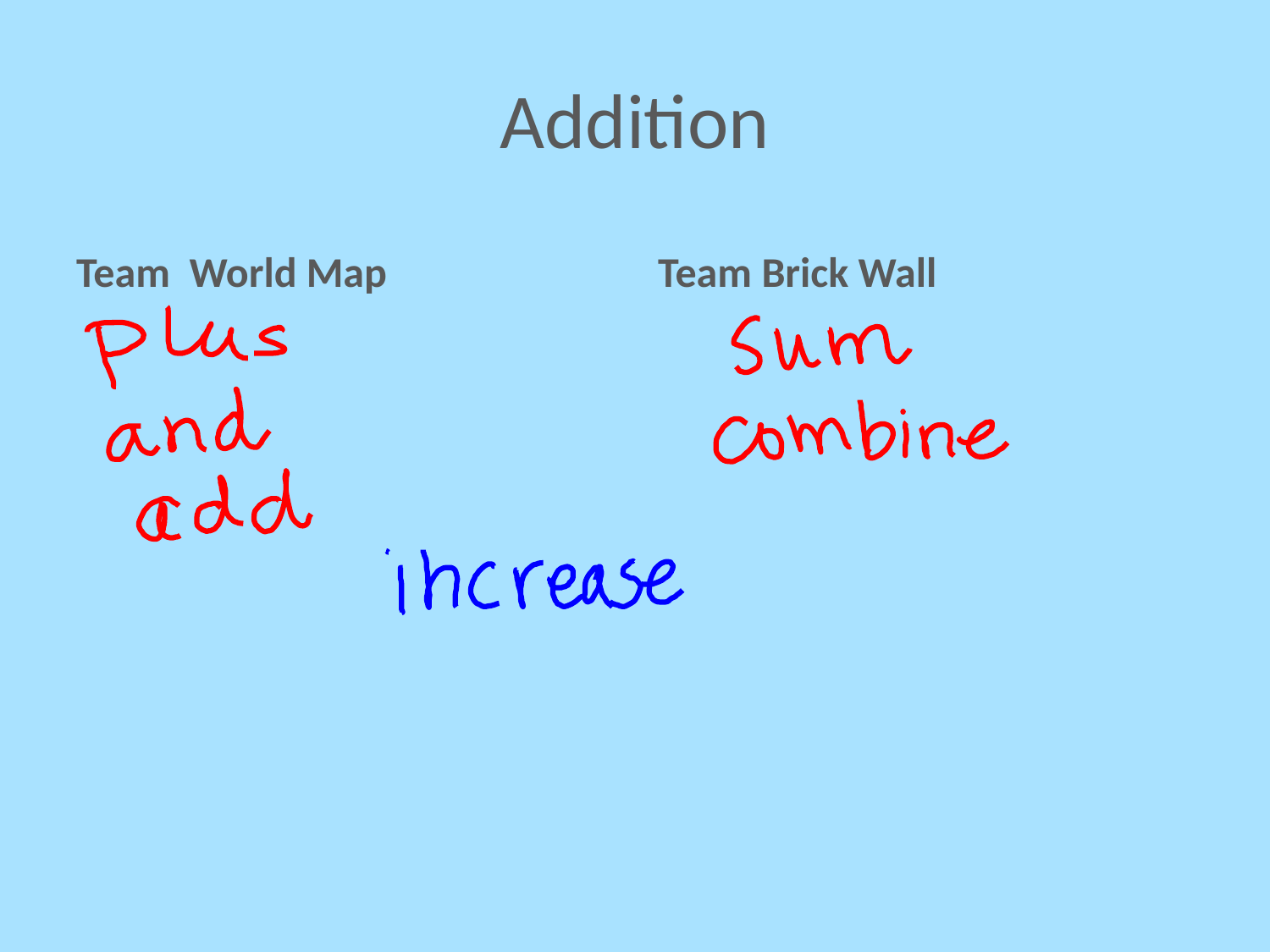

# Addition
Team  World Map
Team Brick Wall